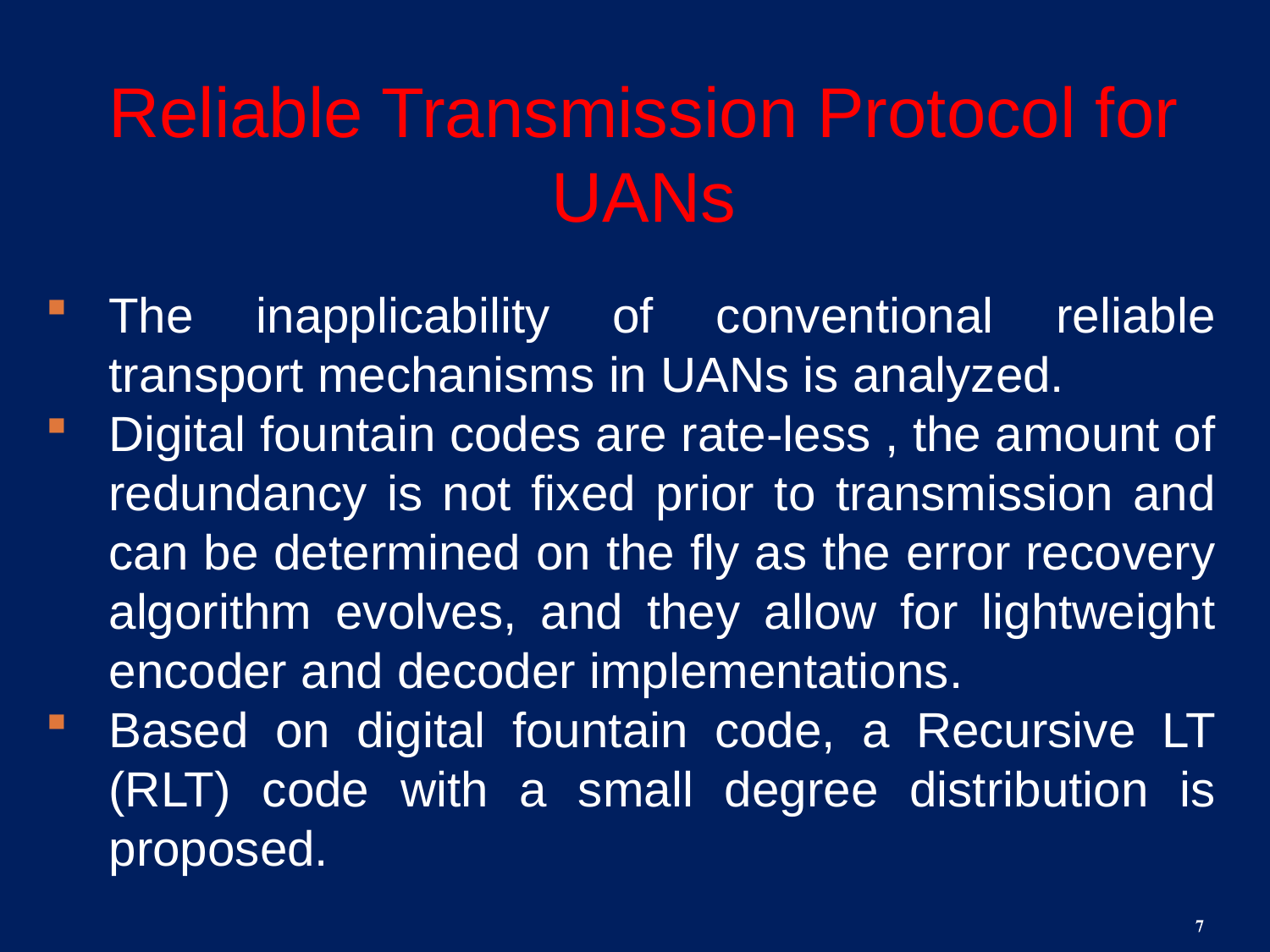

# Reliable Transmission Protocol for UANs
The inapplicability of conventional reliable transport mechanisms in UANs is analyzed.
Digital fountain codes are rate-less , the amount of redundancy is not fixed prior to transmission and can be determined on the fly as the error recovery algorithm evolves, and they allow for lightweight encoder and decoder implementations.
Based on digital fountain code, a Recursive LT (RLT) code with a small degree distribution is proposed.